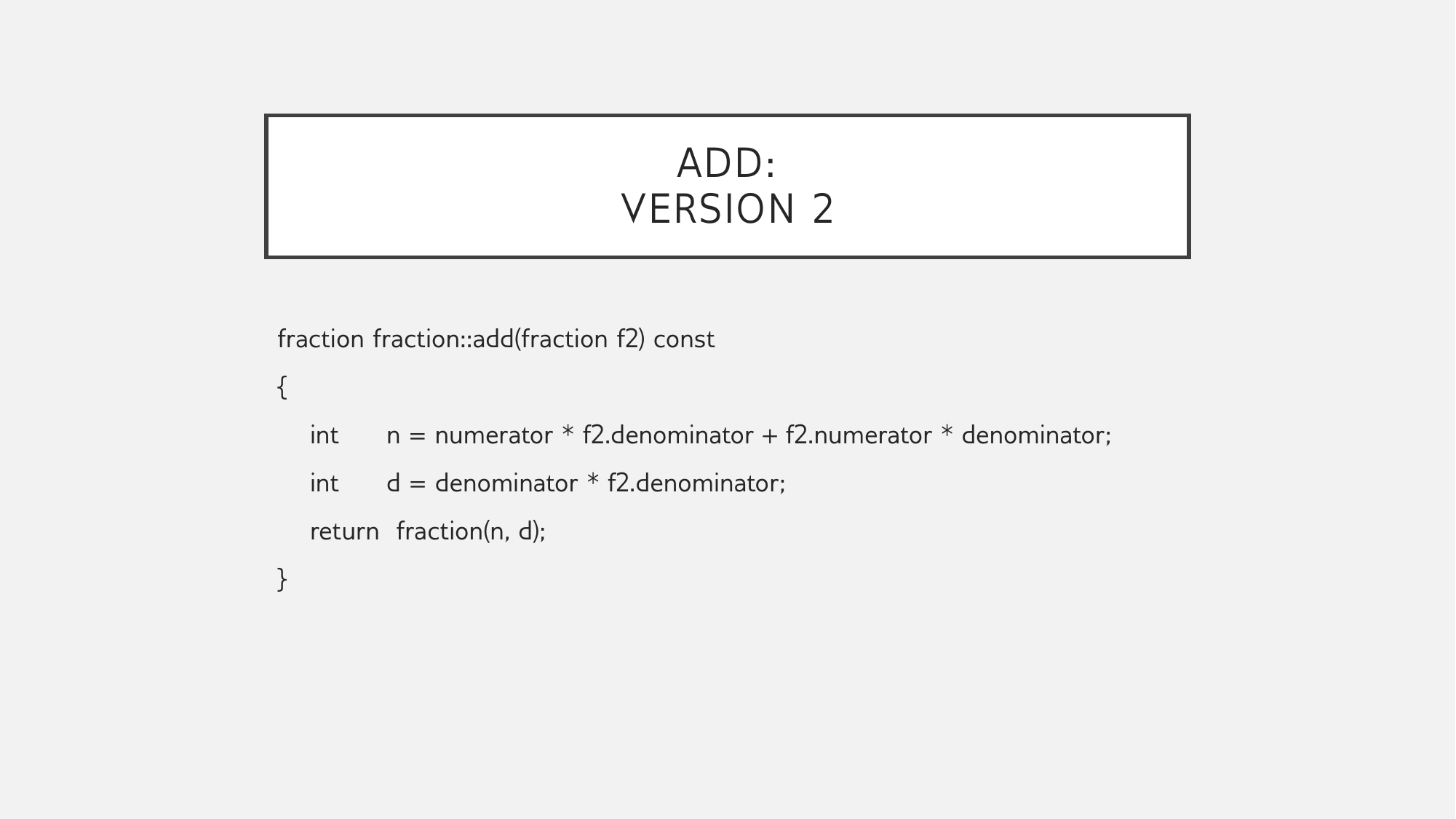

# Add: Version 2
fraction fraction::add(fraction f2) const
{
    int	n = numerator * f2.denominator + f2.numerator * denominator;
    int	d = denominator * f2.denominator;
    return  fraction(n, d);
}